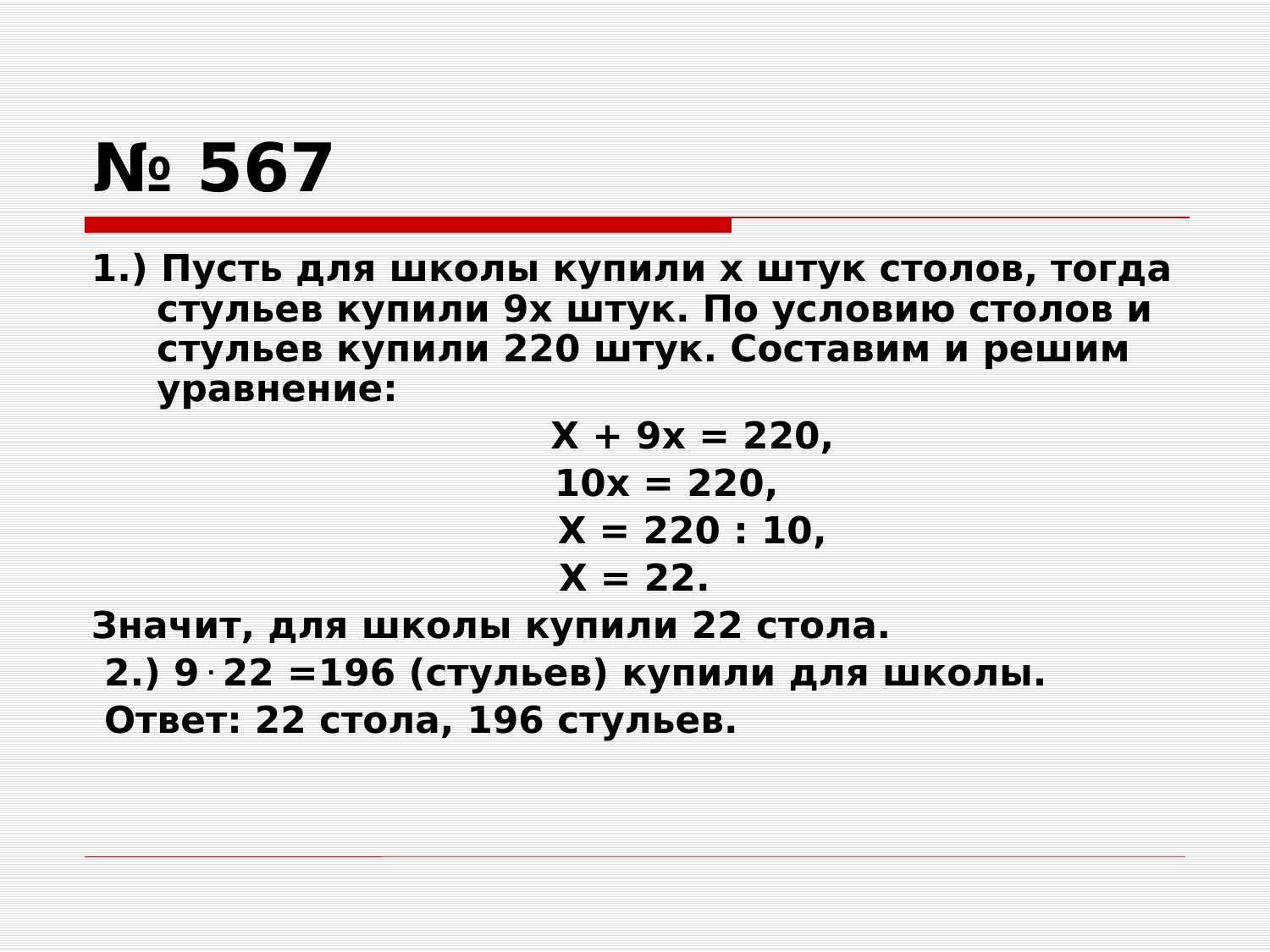

# № 567
1.) Пусть для школы купили х штук столов, тогда стульев купили 9х штук. По условию столов и стульев купили 220 штук. Составим и решим уравнение:
         Х + 9х = 220,
     10х = 220,
         Х = 220 : 10,
Х = 22.
Значит, для школы купили 22 стола.
 2.) 9 . 22 =196 (стульев) купили для школы.
 Ответ: 22 стола, 196 стульев.